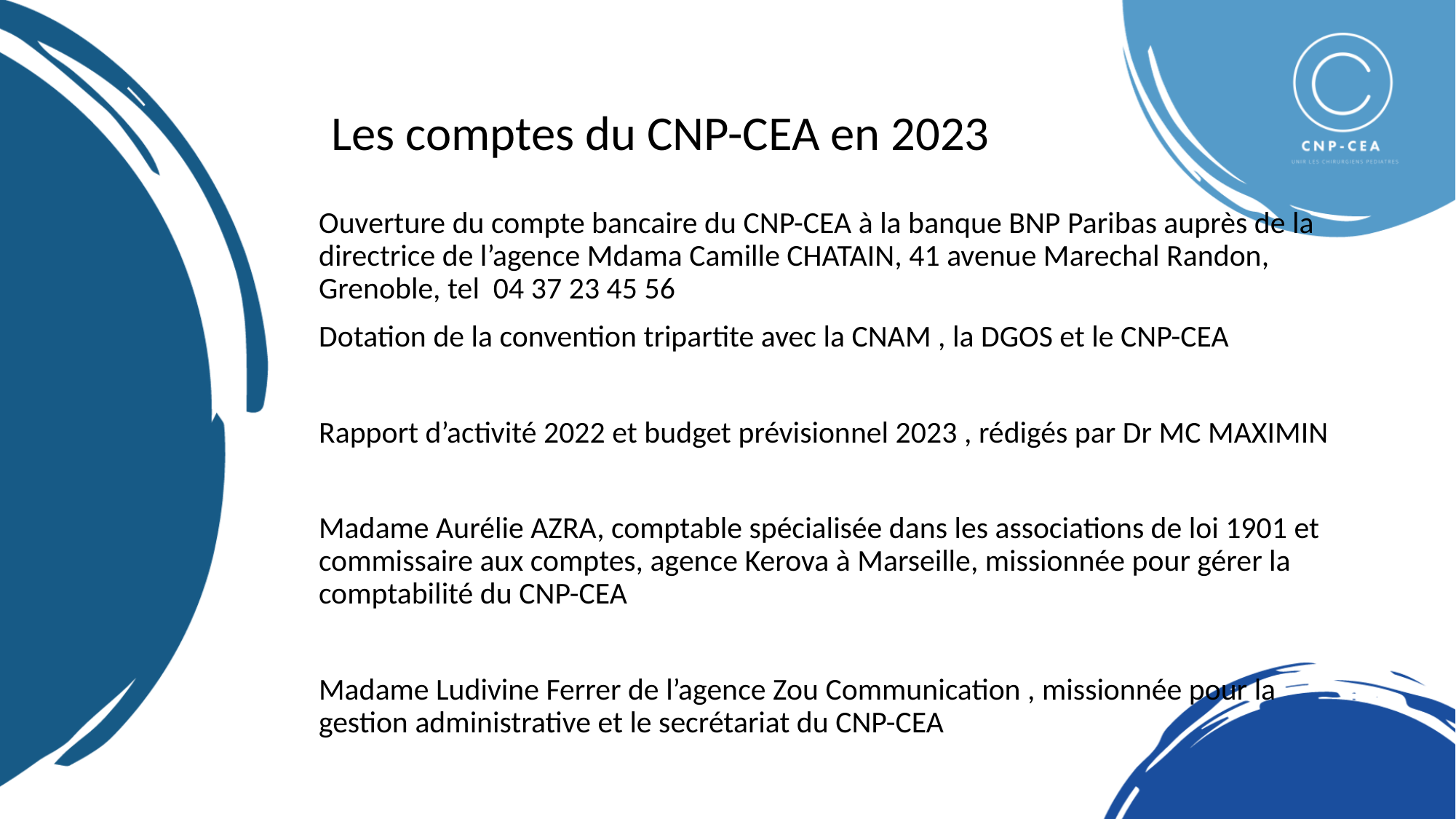

# Les comptes du CNP-CEA en 2023
Ouverture du compte bancaire du CNP-CEA à la banque BNP Paribas auprès de la directrice de l’agence Mdama Camille CHATAIN, 41 avenue Marechal Randon, Grenoble, tel  04 37 23 45 56
Dotation de la convention tripartite avec la CNAM , la DGOS et le CNP-CEA

Rapport d’activité 2022 et budget prévisionnel 2023 , rédigés par Dr MC MAXIMIN

Madame Aurélie AZRA, comptable spécialisée dans les associations de loi 1901 et commissaire aux comptes, agence Kerova à Marseille, missionnée pour gérer la comptabilité du CNP-CEA

Madame Ludivine Ferrer de l’agence Zou Communication , missionnée pour la gestion administrative et le secrétariat du CNP-CEA